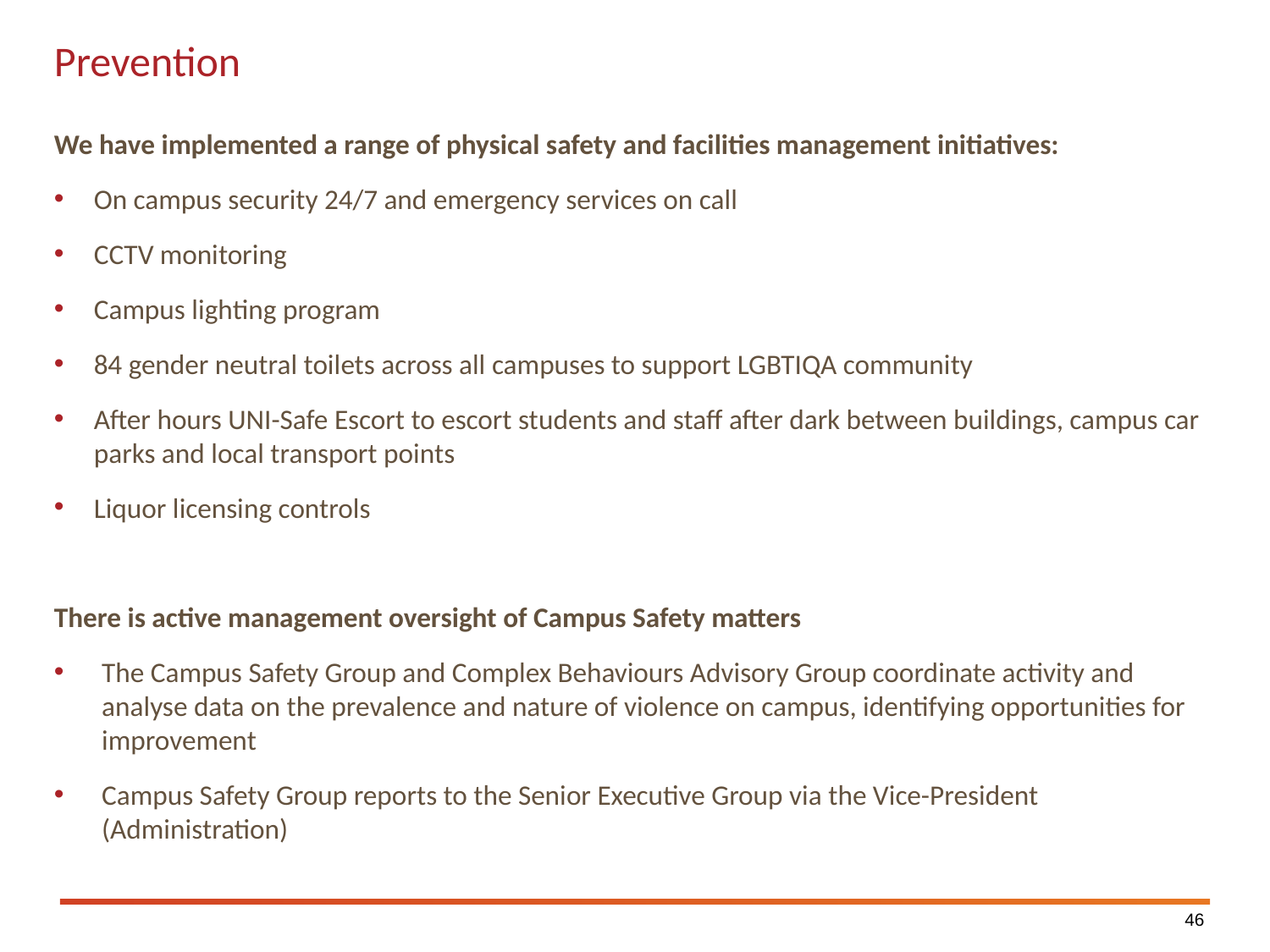

Prevention
We have implemented a range of physical safety and facilities management initiatives:
On campus security 24/7 and emergency services on call
CCTV monitoring
Campus lighting program
84 gender neutral toilets across all campuses to support LGBTIQA community
After hours UNI-Safe Escort to escort students and staff after dark between buildings, campus car parks and local transport points
Liquor licensing controls

There is active management oversight of Campus Safety matters
The Campus Safety Group and Complex Behaviours Advisory Group coordinate activity and analyse data on the prevalence and nature of violence on campus, identifying opportunities for improvement
Campus Safety Group reports to the Senior Executive Group via the Vice-President (Administration)